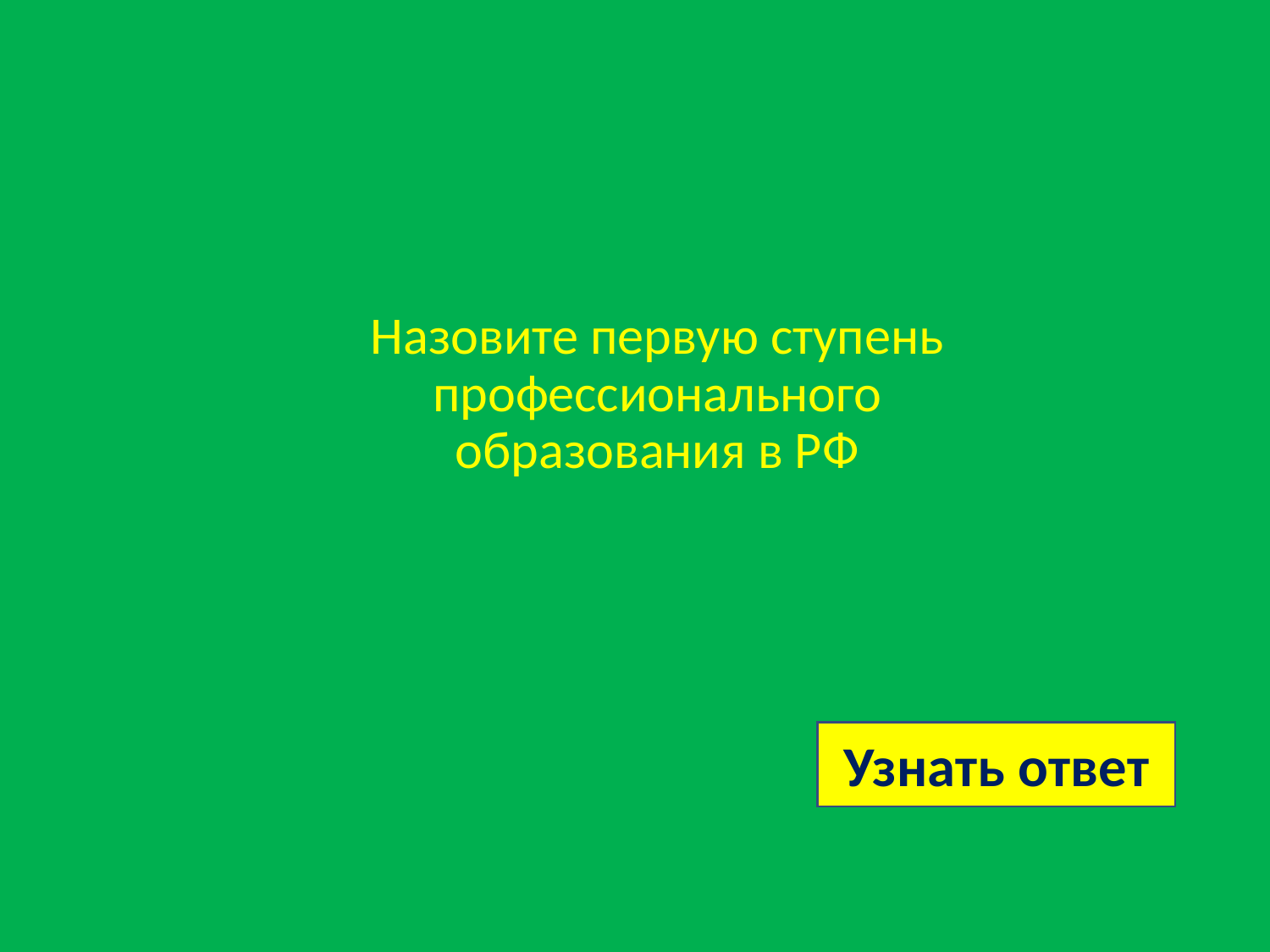

# Назовите первую ступень профессионального образования в РФ